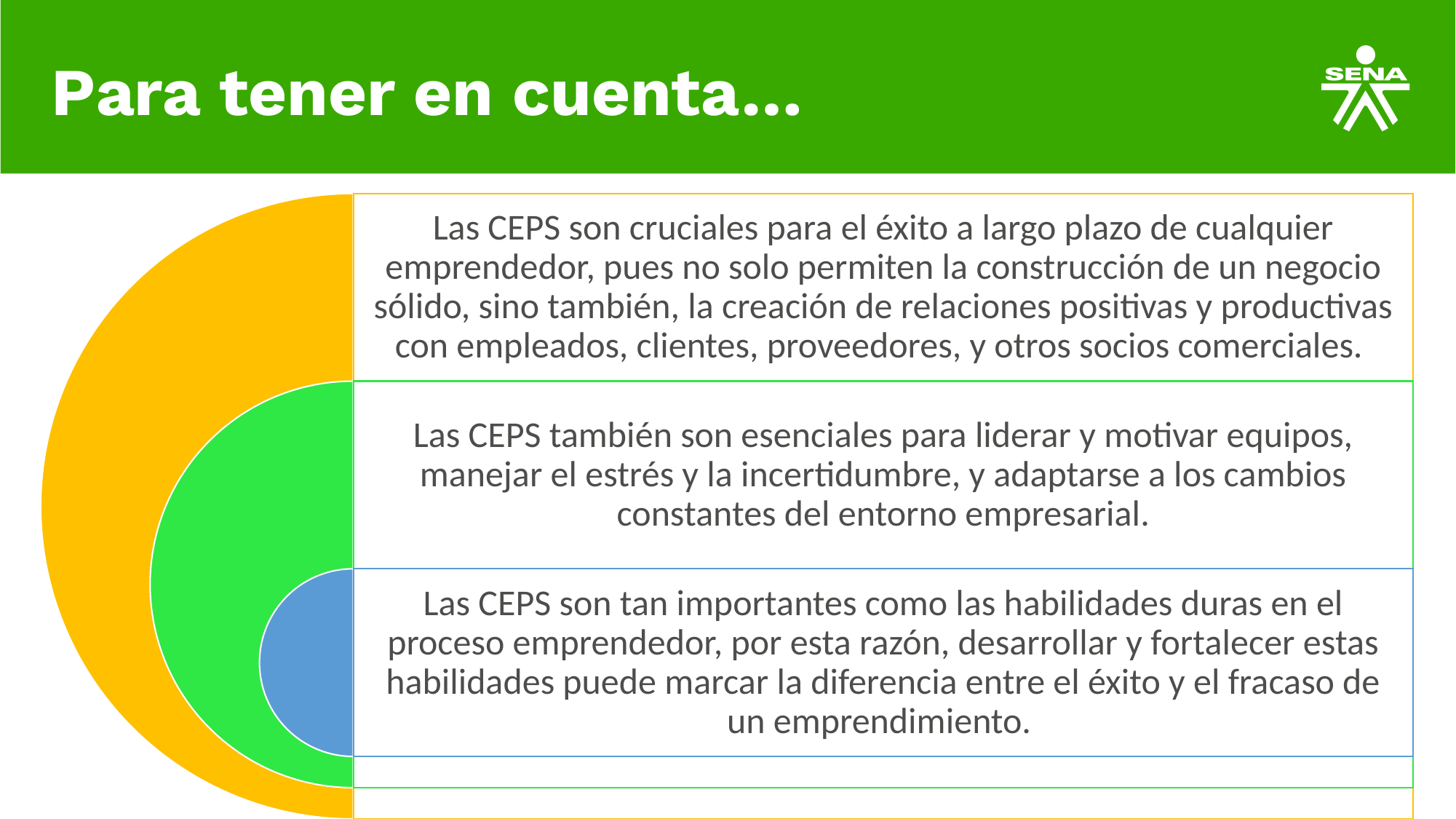

# Para tener en cuenta…
Las CEPS son cruciales para el éxito a largo plazo de cualquier emprendedor, pues no solo permiten la construcción de un negocio sólido, sino también, la creación de relaciones positivas y productivas con empleados, clientes, proveedores, y otros socios comerciales.
Las CEPS también son esenciales para liderar y motivar equipos, manejar el estrés y la incertidumbre, y adaptarse a los cambios constantes del entorno empresarial.
Las CEPS son tan importantes como las habilidades duras en el proceso emprendedor, por esta razón, desarrollar y fortalecer estas habilidades puede marcar la diferencia entre el éxito y el fracaso de un emprendimiento.